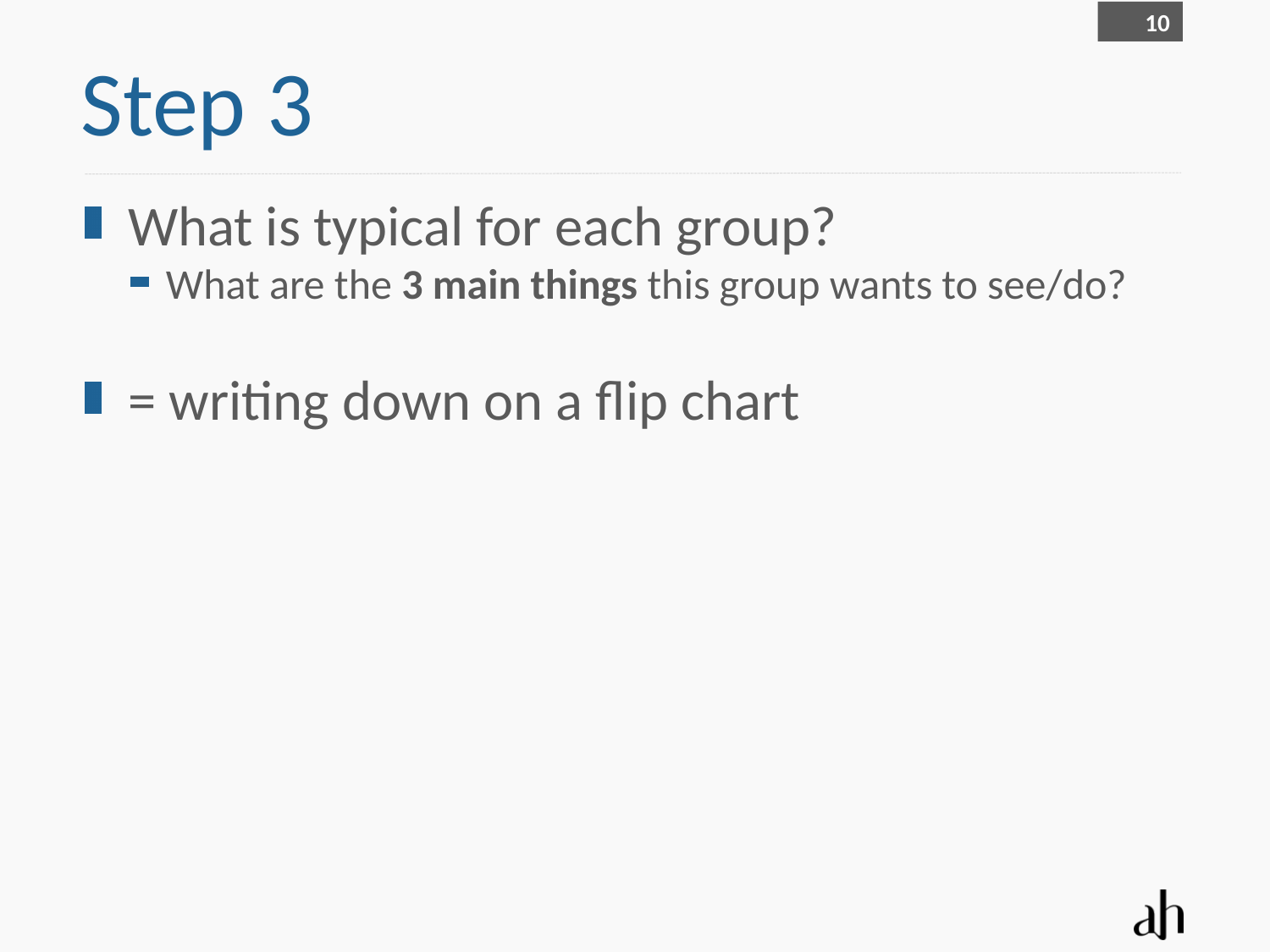

10
# Step 3

What is typical for each group?
What are the 3 main things this group wants to see/do?
= writing down on a flip chart